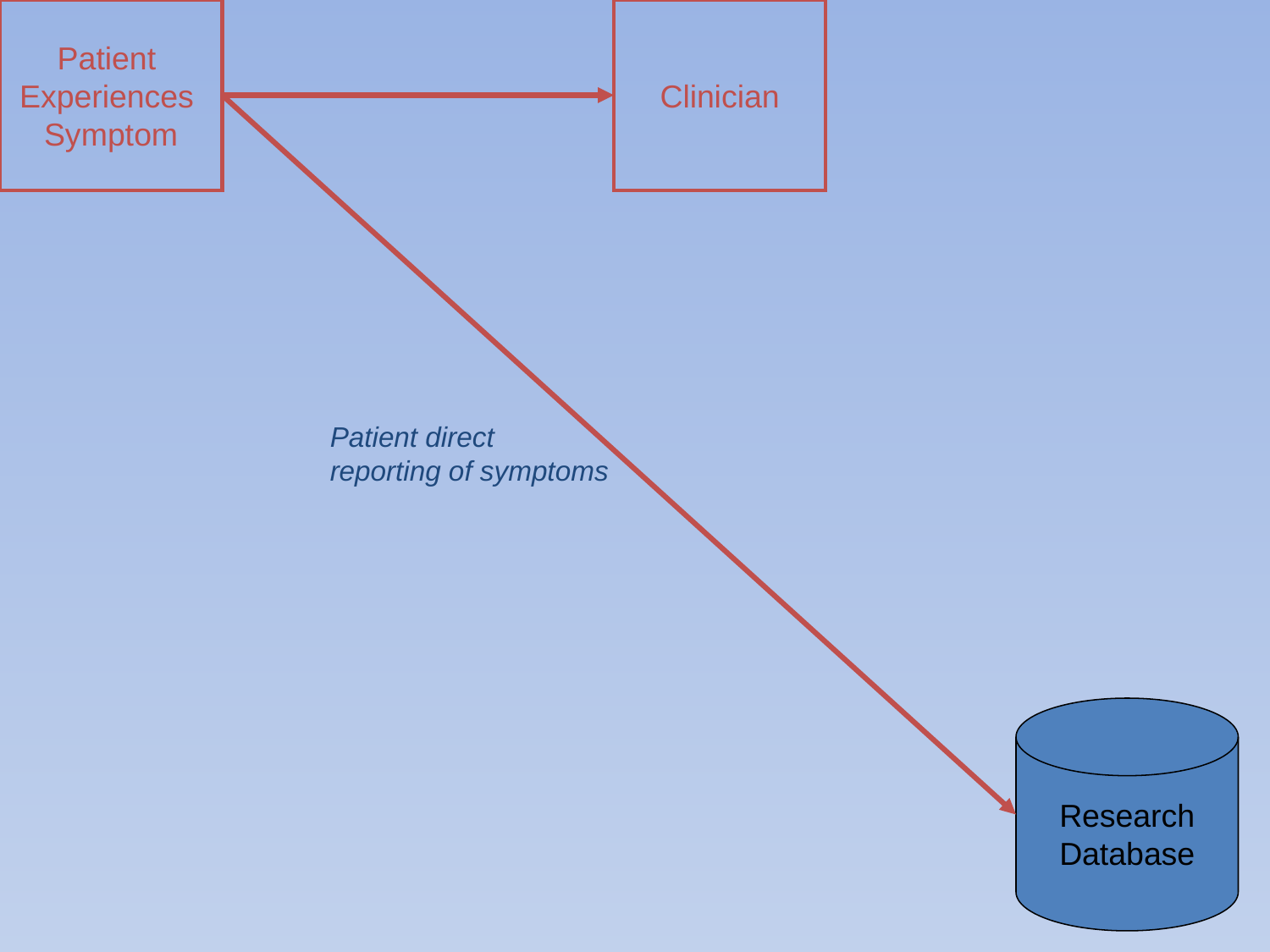

Patient
Experiences
Symptom
Clinician
Patient direct
reporting of symptoms
Research
Database